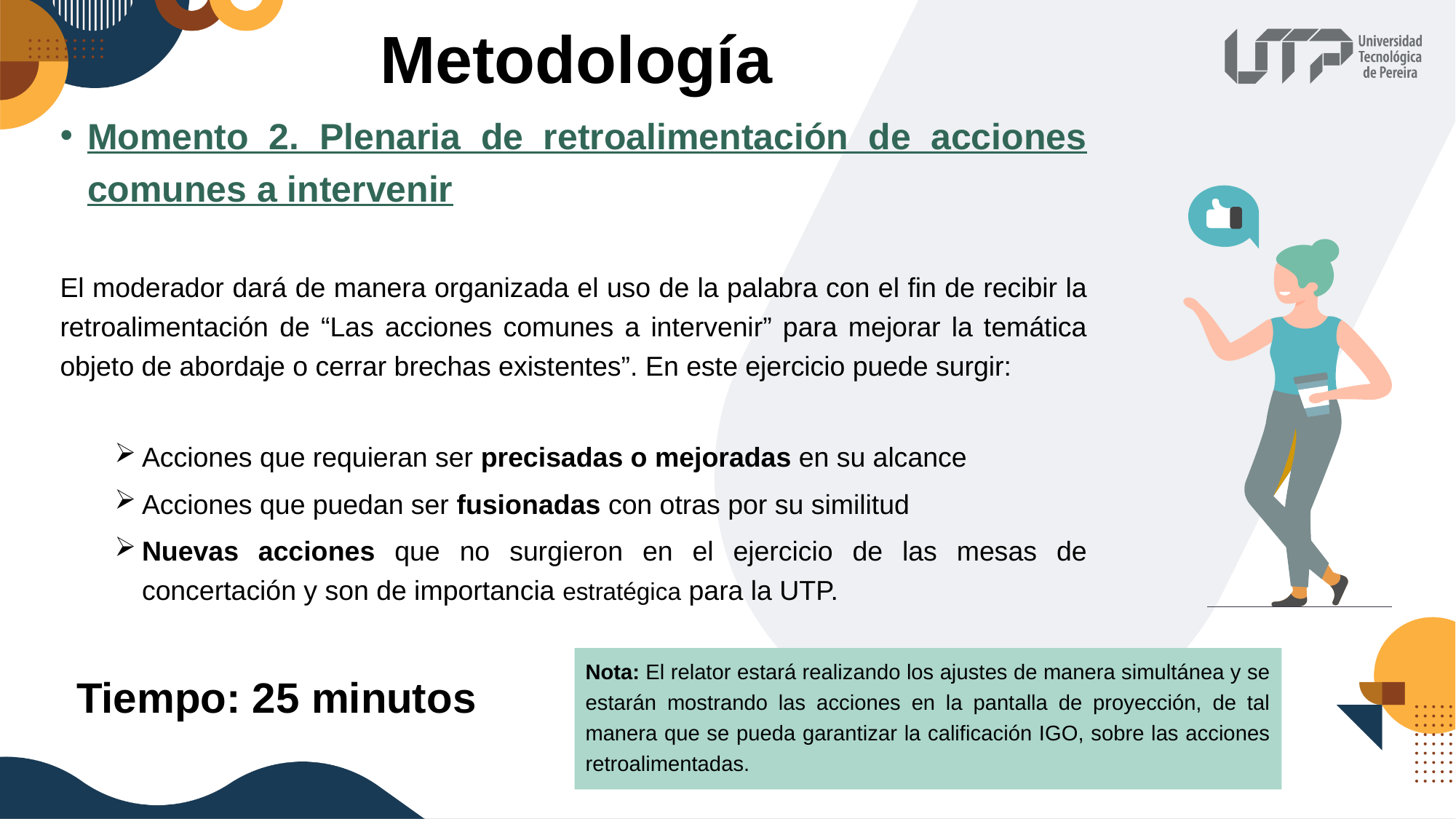

Metodología
Momento 2. Plenaria de retroalimentación de acciones comunes a intervenir

El moderador dará de manera organizada el uso de la palabra con el fin de recibir la retroalimentación de “Las acciones comunes a intervenir” para mejorar la temática objeto de abordaje o cerrar brechas existentes”. En este ejercicio puede surgir:

Acciones que requieran ser precisadas o mejoradas en su alcance
Acciones que puedan ser fusionadas con otras por su similitud
Nuevas acciones que no surgieron en el ejercicio de las mesas de concertación y son de importancia estratégica para la UTP.

Nota: El relator estará realizando los ajustes de manera simultánea y se estarán mostrando las acciones en la pantalla de proyección, de tal manera que se pueda garantizar la calificación IGO, sobre las acciones retroalimentadas.
Tiempo: 25 minutos